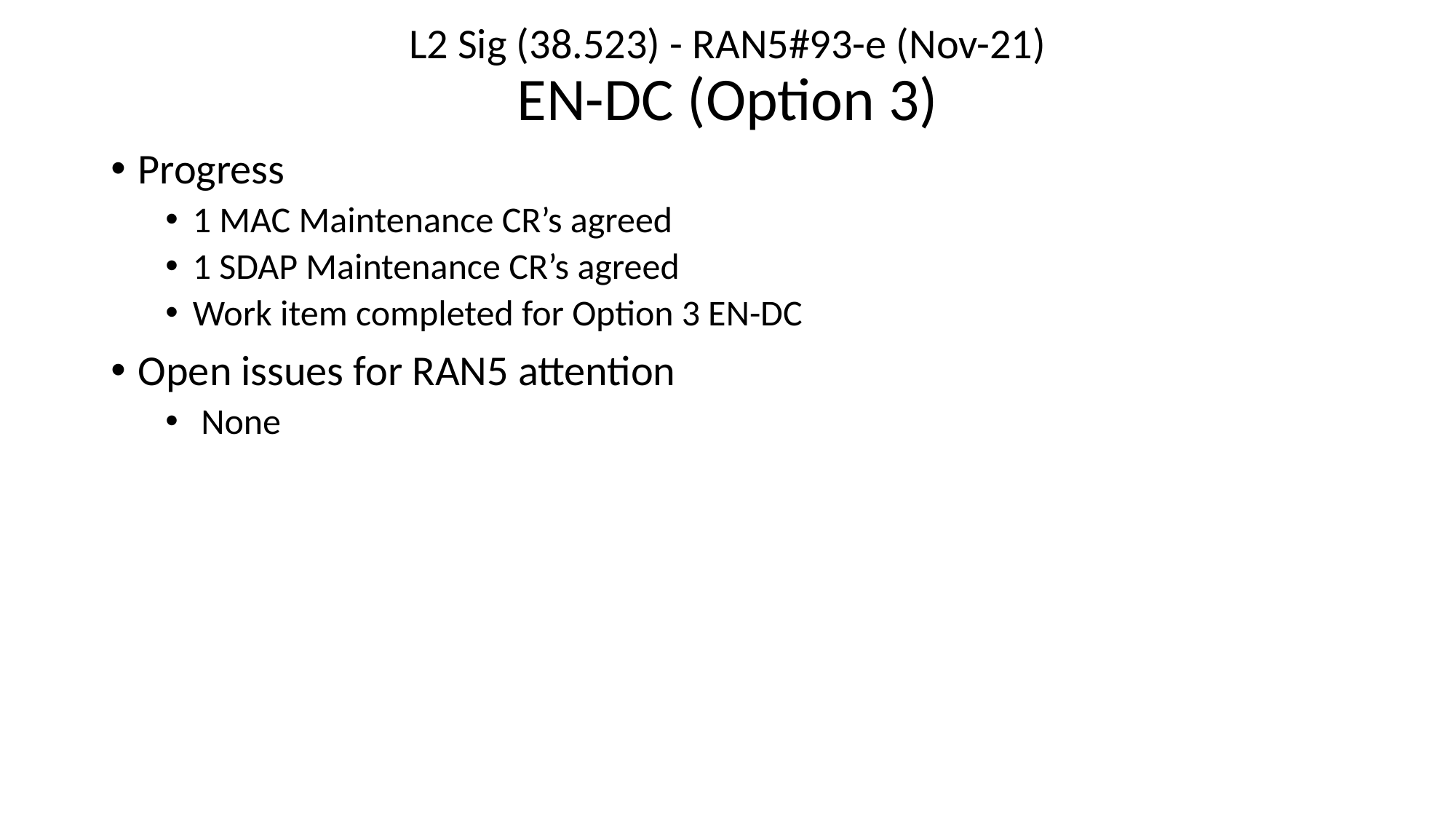

# L2 Sig (38.523) - RAN5#93-e (Nov-21) EN-DC (Option 3)
Progress
1 MAC Maintenance CR’s agreed
1 SDAP Maintenance CR’s agreed
Work item completed for Option 3 EN-DC
Open issues for RAN5 attention
 None